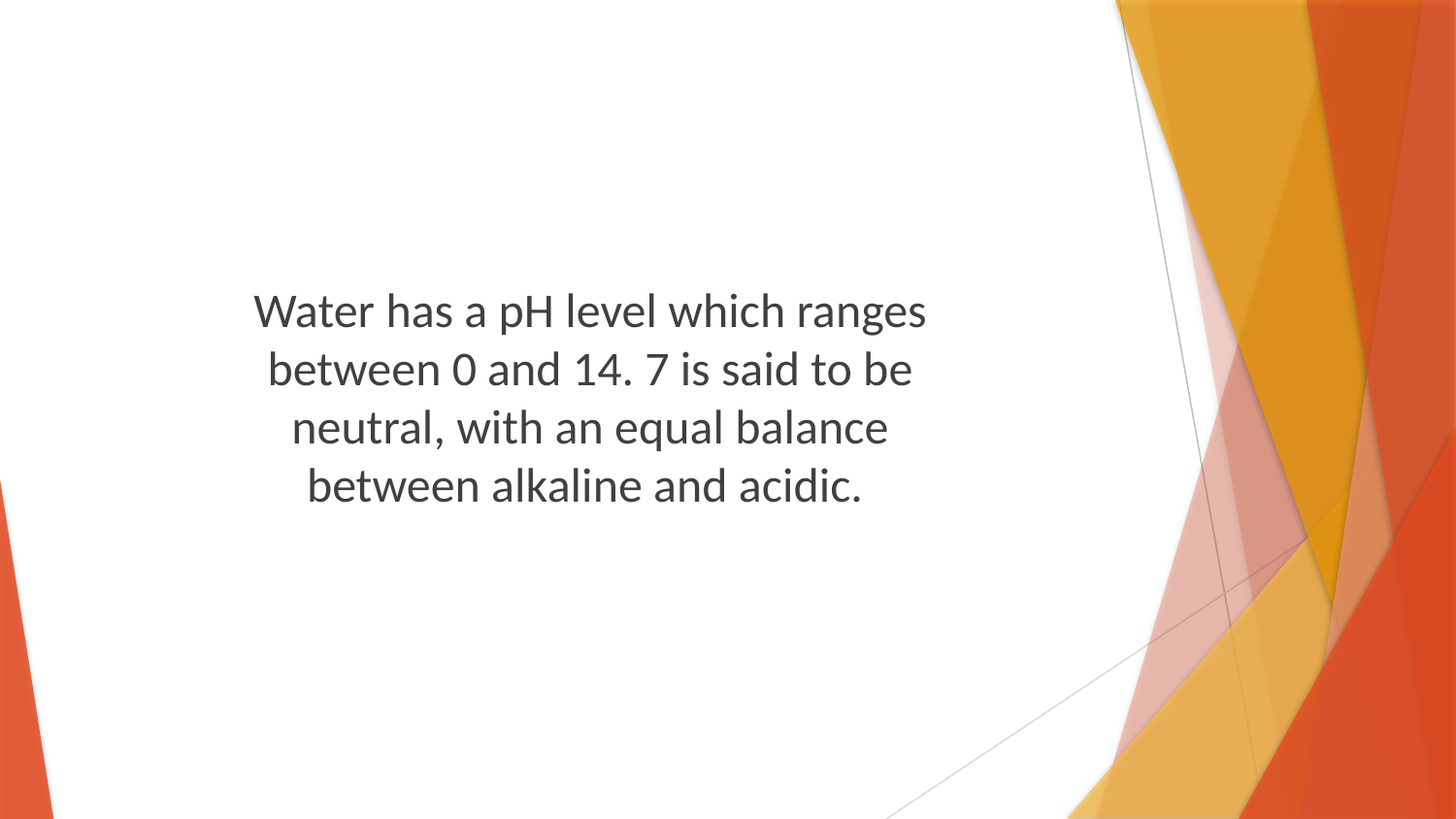

Water has a pH level which ranges between 0 and 14. 7 is said to be neutral, with an equal balance between alkaline and acidic.